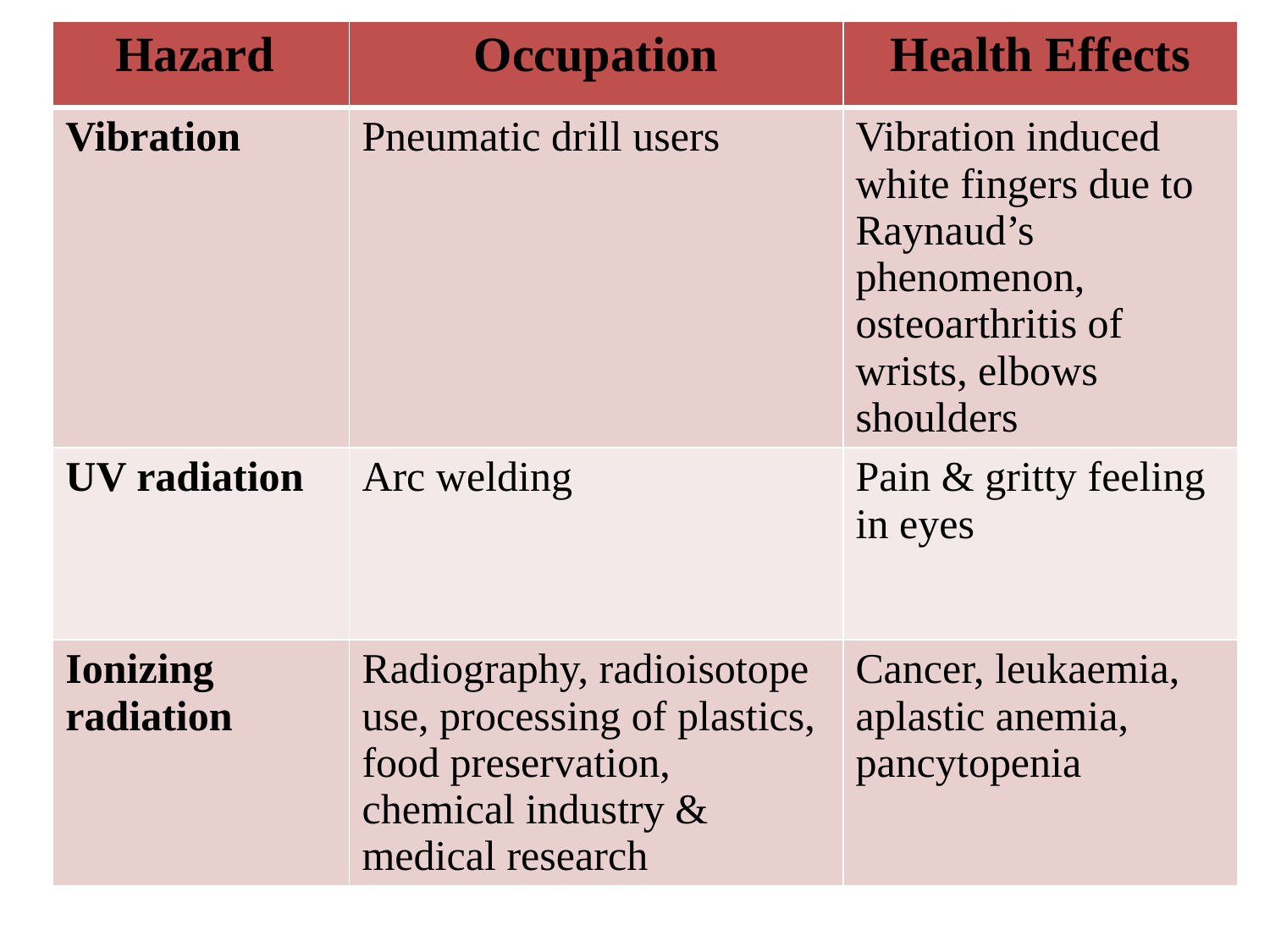

| Hazard | Occupation | Health Effects |
| --- | --- | --- |
| Vibration | Pneumatic drill users | Vibration induced white fingers due to Raynaud’s phenomenon, osteoarthritis of wrists, elbows shoulders |
| UV radiation | Arc welding | Pain & gritty feeling in eyes |
| Ionizing radiation | Radiography, radioisotope use, processing of plastics, food preservation, chemical industry & medical research | Cancer, leukaemia, aplastic anemia, pancytopenia |